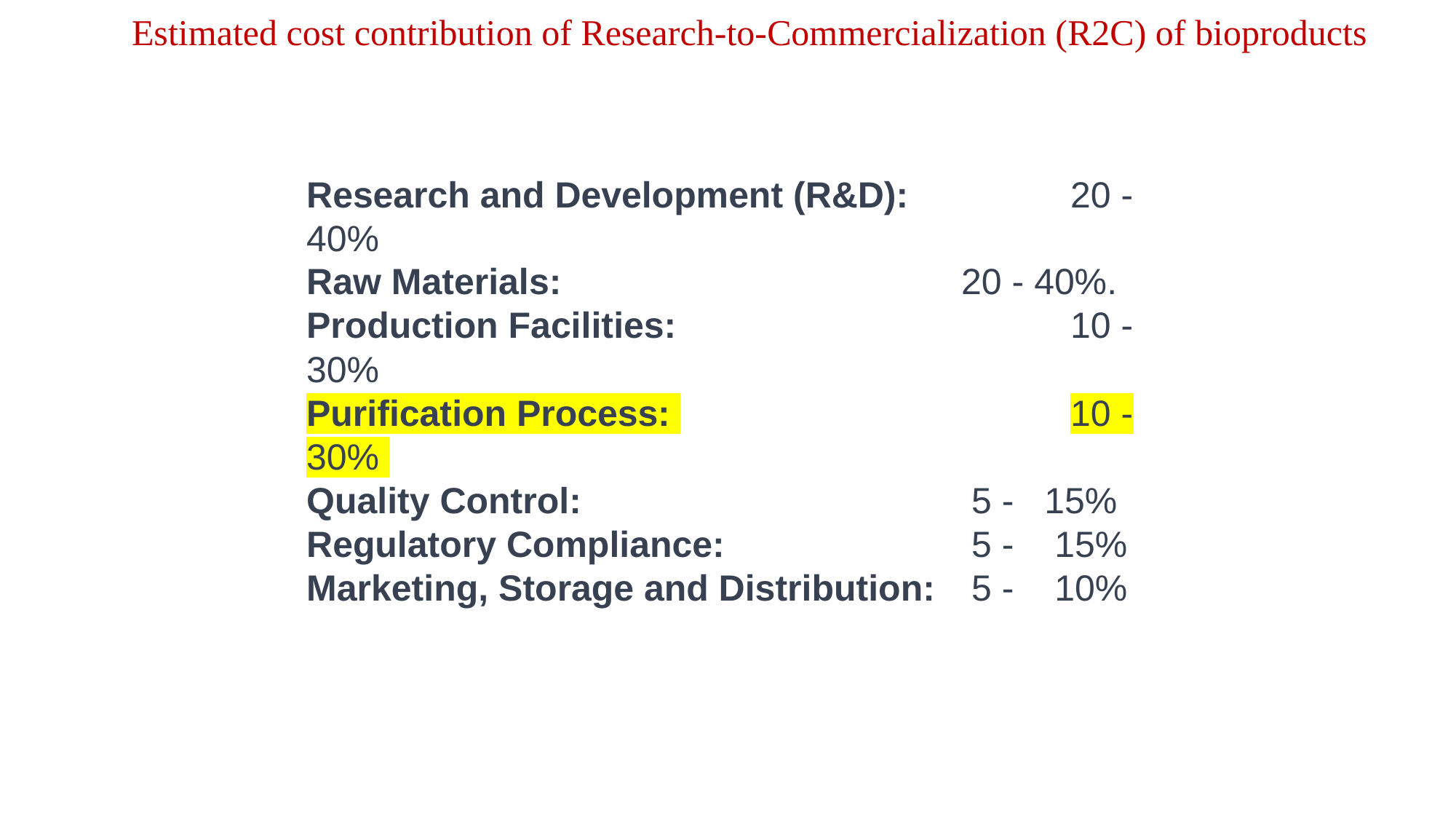

# Estimated cost contribution of Research-to-Commercialization (R2C) of bioproducts
Research and Development (R&D): 		20 - 40%
Raw Materials: 				20 - 40%.
Production Facilities: 				10 - 30%
Purification Process: 				10 - 30%
Quality Control: 				 5 -   15%
Regulatory Compliance: 			 5 -    15%
Marketing, Storage and Distribution: 	 5 -    10%